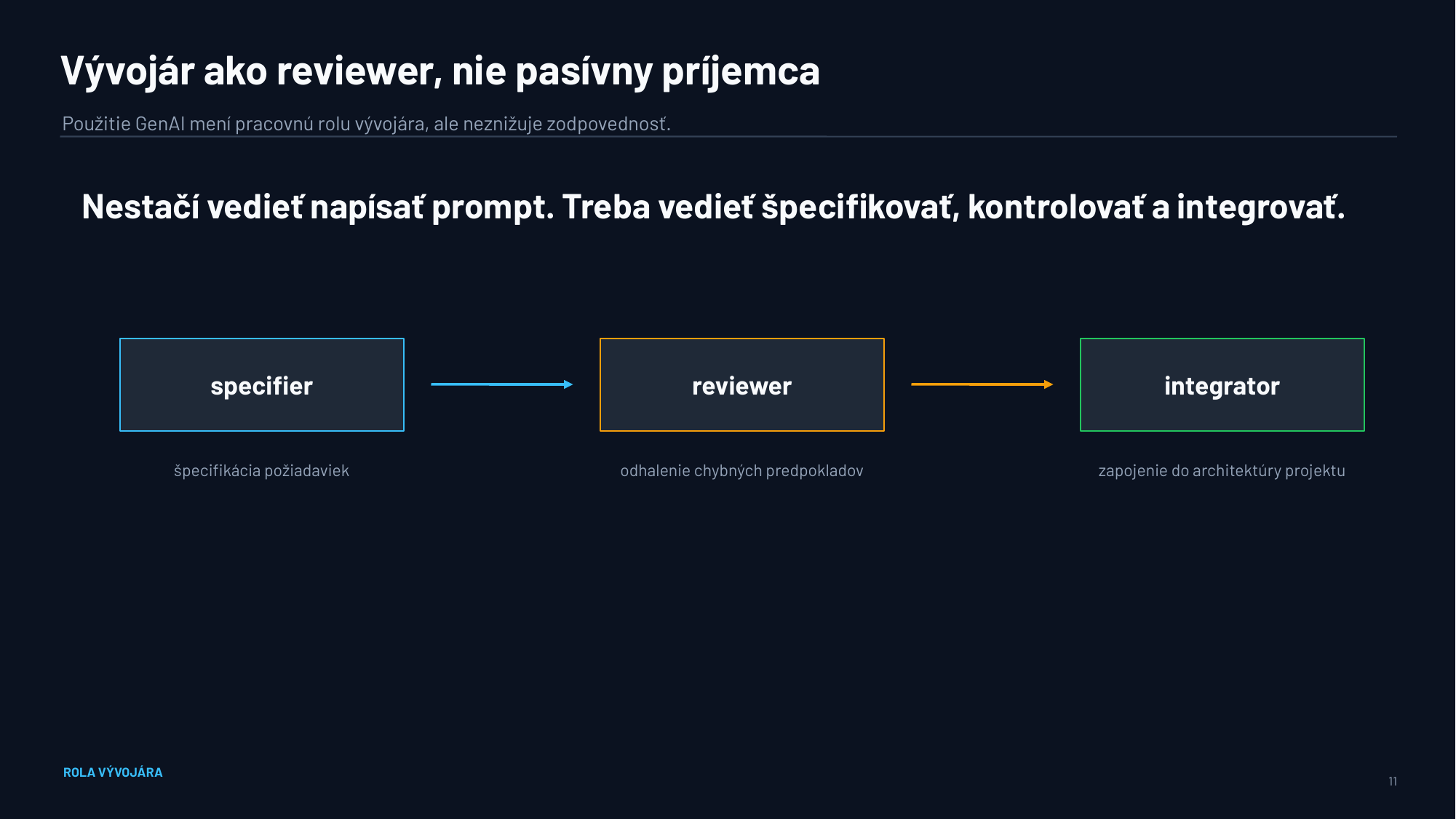

Vývojár ako reviewer, nie pasívny príjemca
Použitie GenAI mení pracovnú rolu vývojára, ale neznižuje zodpovednosť.

Nestačí vedieť napísať prompt. Treba vedieť špecifikovať, kontrolovať a integrovať.
specifier
reviewer
integrator

špecifikácia požiadaviek
odhalenie chybných predpokladov
zapojenie do architektúry projektu
ROLA VÝVOJÁRA
11